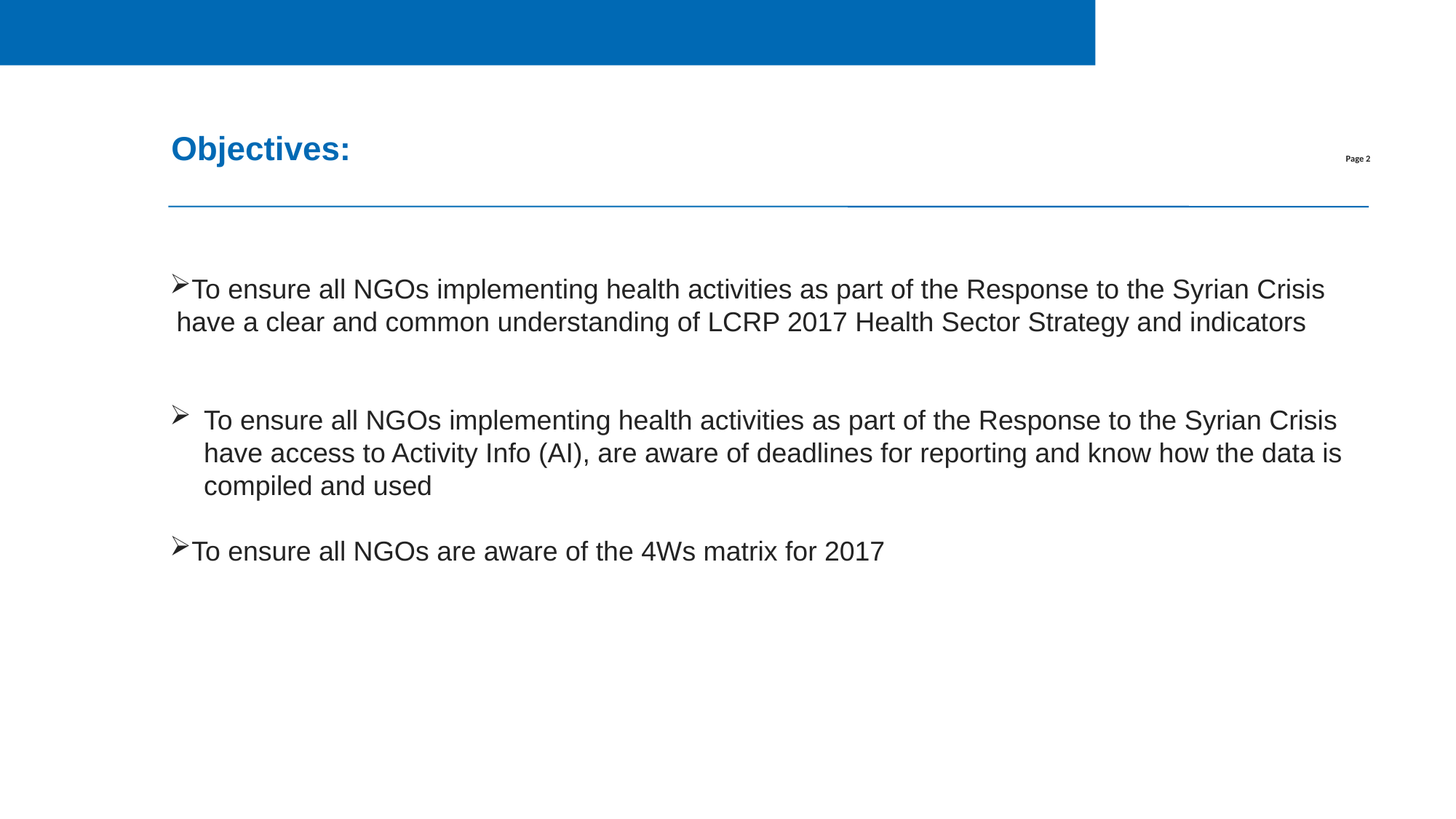

Objectives:
To ensure all NGOs implementing health activities as part of the Response to the Syrian Crisis have a clear and common understanding of LCRP 2017 Health Sector Strategy and indicators

To ensure all NGOs implementing health activities as part of the Response to the Syrian Crisis have access to Activity Info (AI), are aware of deadlines for reporting and know how the data is compiled and used

To ensure all NGOs are aware of the 4Ws matrix for 2017